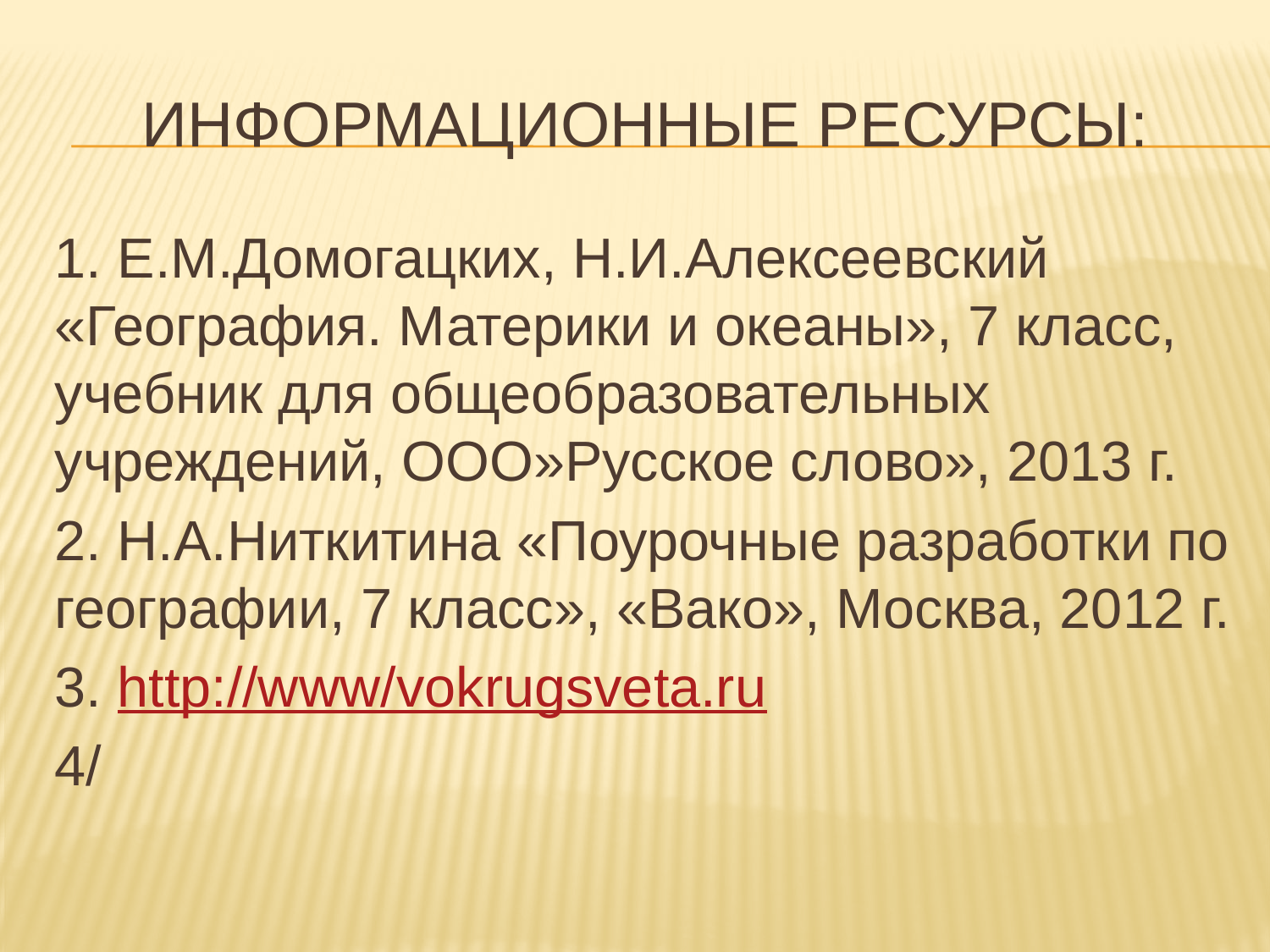

# Информационные ресурсы:
1. Е.М.Домогацких, Н.И.Алексеевский «География. Материки и океаны», 7 класс, учебник для общеобразовательных учреждений, ООО»Русское слово», 2013 г.
2. Н.А.Ниткитина «Поурочные разработки по географии, 7 класс», «Вако», Москва, 2012 г.
3. http://www/vokrugsveta.ru
4/